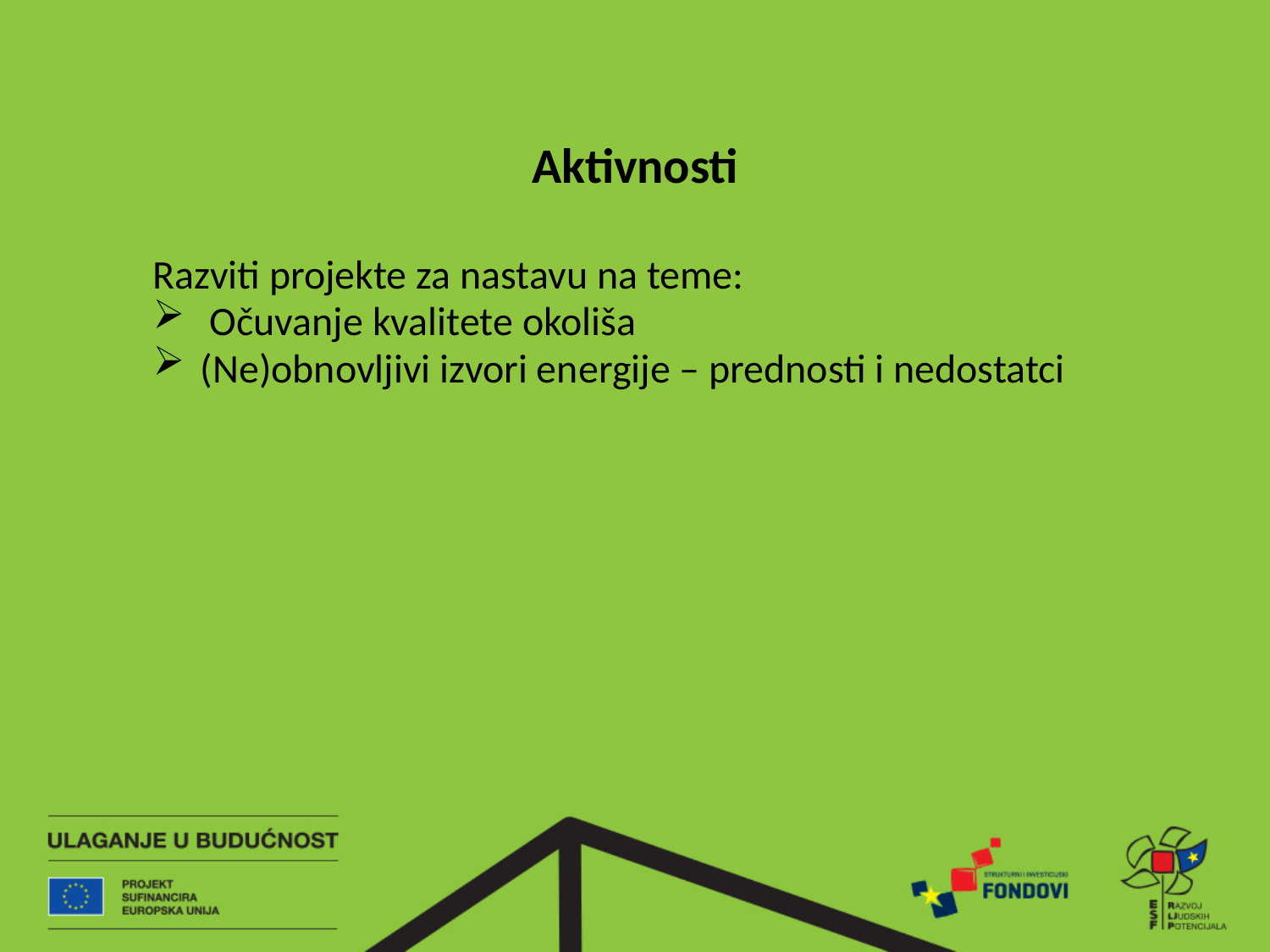

Razviti projekte za nastavu na teme:
 Očuvanje kvalitete okoliša
(Ne)obnovljivi izvori energije – prednosti i nedostatci

Aktivnosti